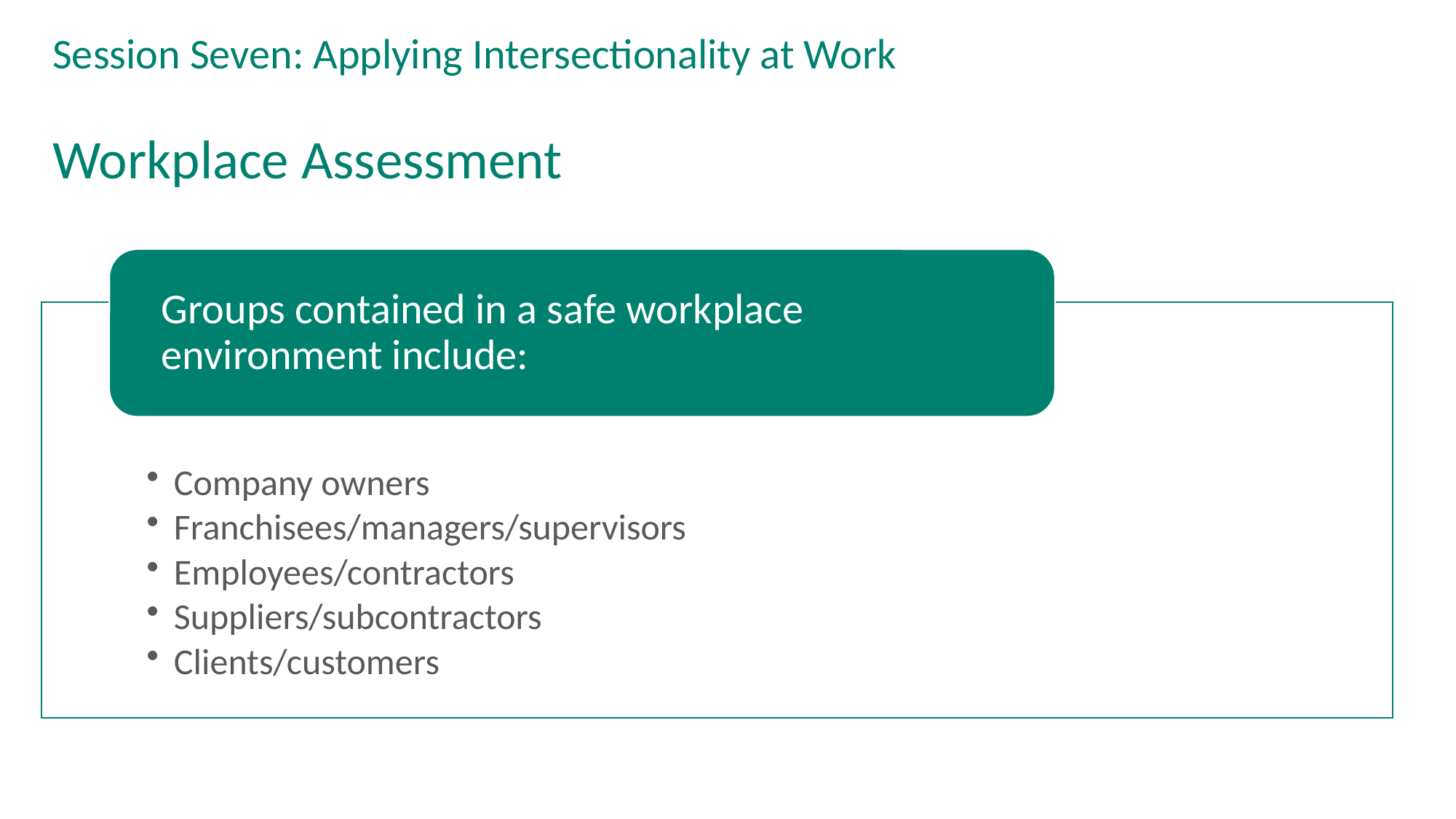

# Session Seven: Applying Intersectionality at Work
Workplace Assessment
Company owners
Franchisees/managers/supervisors
Employees/contractors
Suppliers/subcontractors
Clients/customers
Groups contained in a safe workplace environment include: